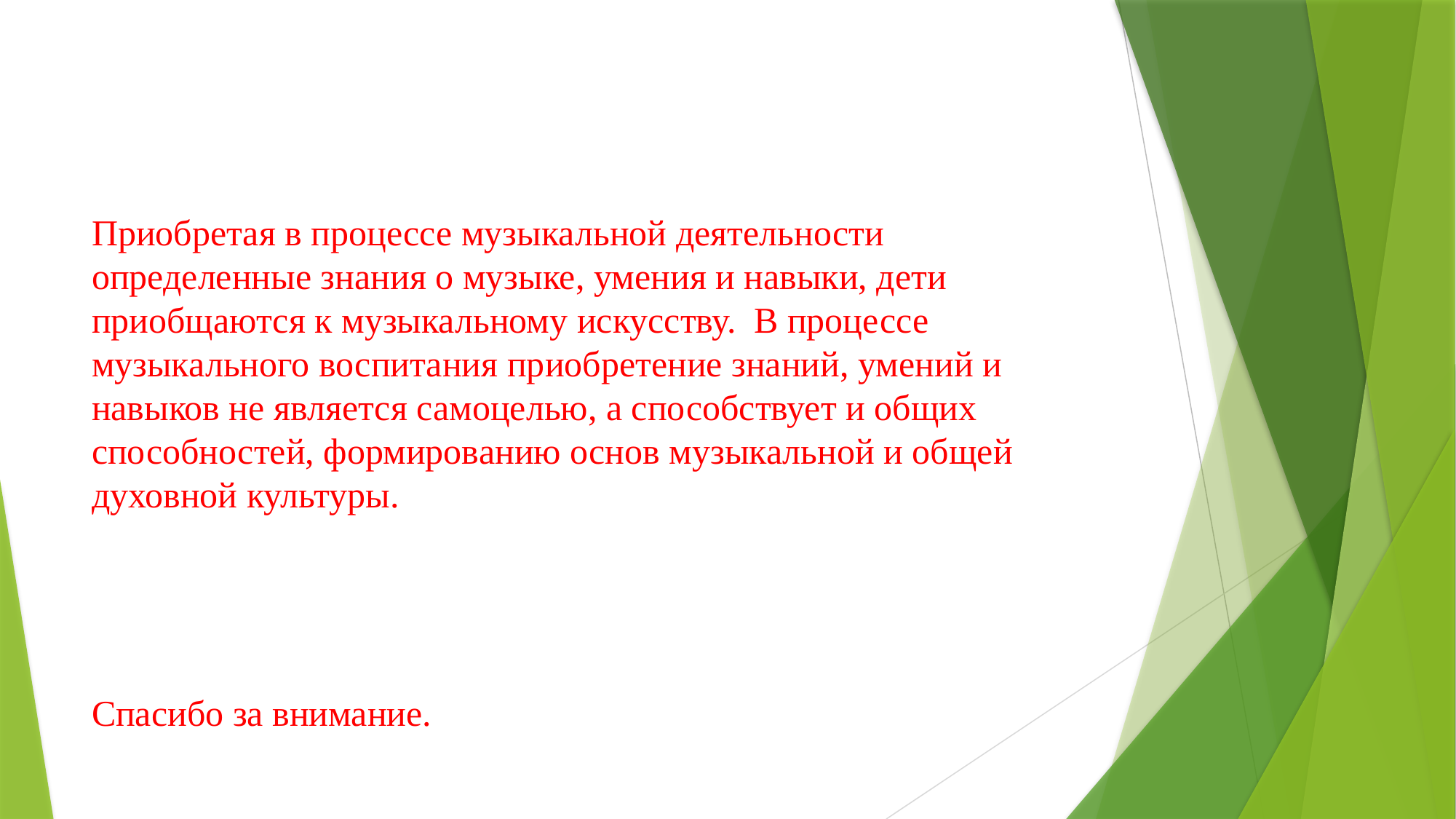

# Приобретая в процессе музыкальной деятельности определенные знания о музыке, умения и навыки, дети приобщаются к музыкальному искусству.  В процессе музыкального воспитания приобретение знаний, умений и навыков не является самоцелью, а способствует и общих способностей, формированию основ музыкальной и общей духовной культуры. Спасибо за внимание.